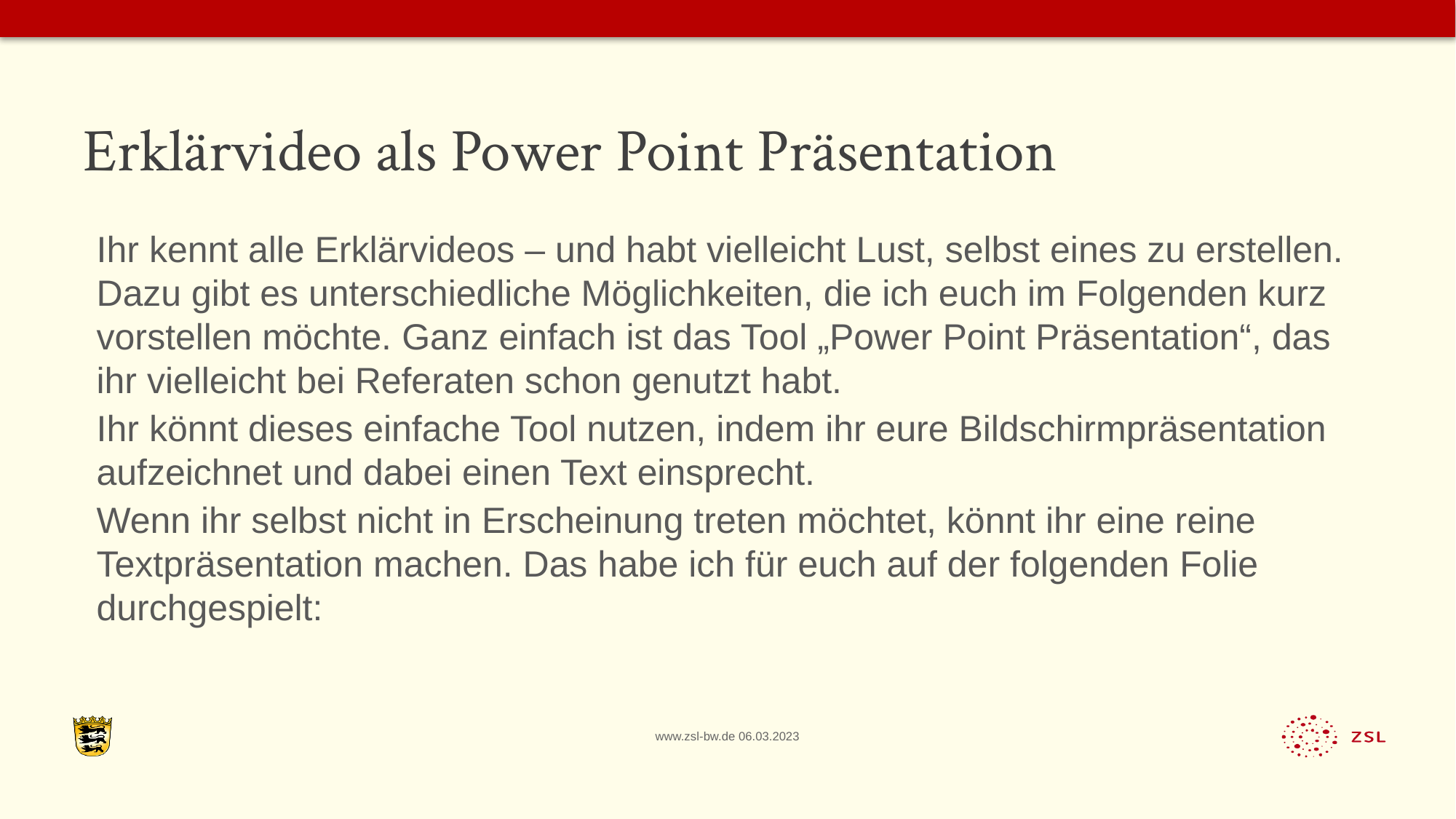

# Erklärvideo als Power Point Präsentation
Ihr kennt alle Erklärvideos – und habt vielleicht Lust, selbst eines zu erstellen. Dazu gibt es unterschiedliche Möglichkeiten, die ich euch im Folgenden kurz vorstellen möchte. Ganz einfach ist das Tool „Power Point Präsentation“, das ihr vielleicht bei Referaten schon genutzt habt.
Ihr könnt dieses einfache Tool nutzen, indem ihr eure Bildschirmpräsentation aufzeichnet und dabei einen Text einsprecht.
Wenn ihr selbst nicht in Erscheinung treten möchtet, könnt ihr eine reine Textpräsentation machen. Das habe ich für euch auf der folgenden Folie durchgespielt: